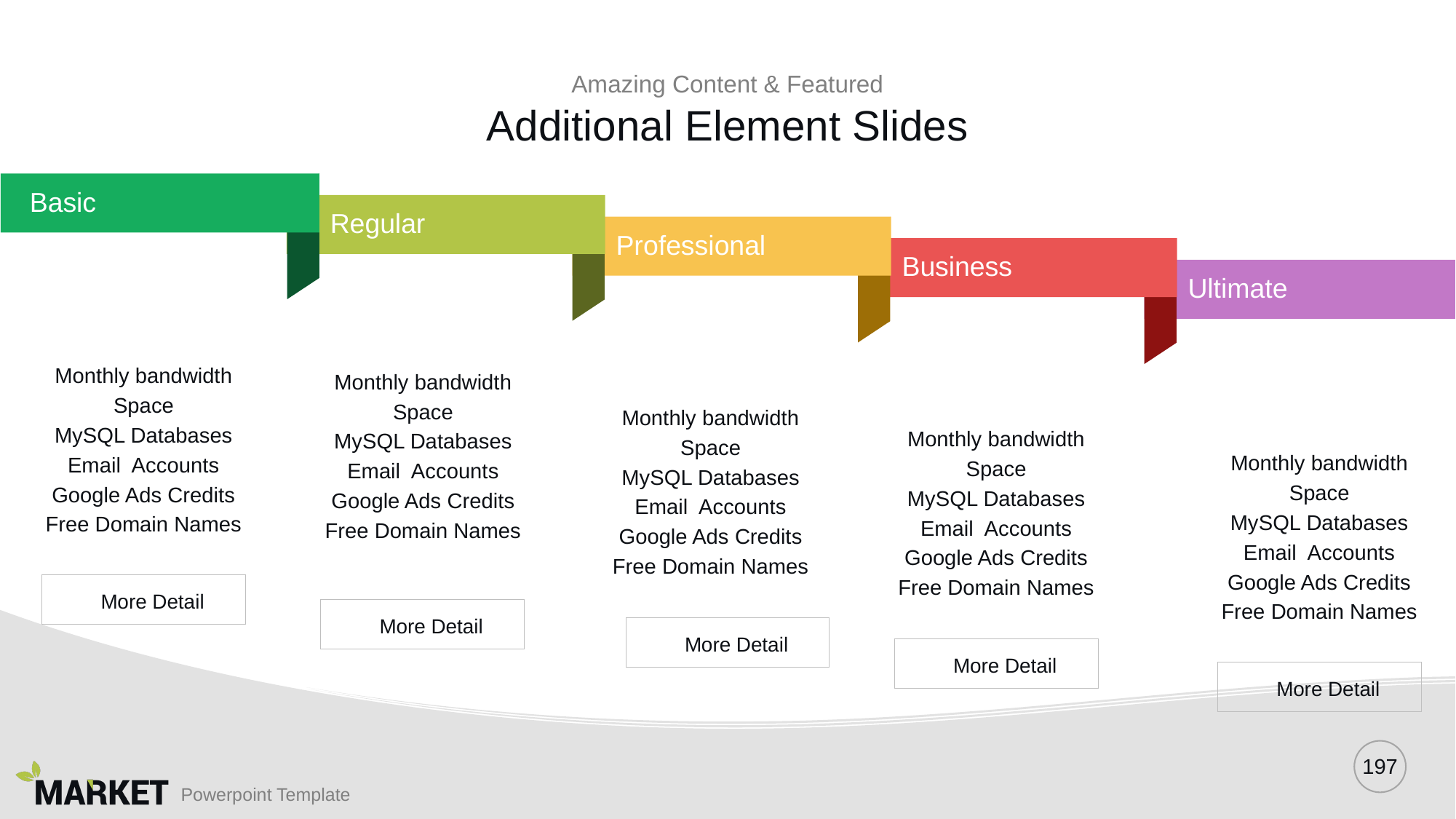

Amazing Content & Featured
# Additional Element Slides
Basic
Regular
Professional

Business

Ultimate

Monthly bandwidth
Space
MySQL Databases
Email  Accounts
Google Ads Credits
Free Domain Names
Monthly bandwidth
Space
MySQL Databases
Email  Accounts
Google Ads Credits
Free Domain Names
Monthly bandwidth
Space
MySQL Databases
Email  Accounts
Google Ads Credits
Free Domain Names
Monthly bandwidth
Space
MySQL Databases
Email  Accounts
Google Ads Credits
Free Domain Names
Monthly bandwidth
Space
MySQL Databases
Email  Accounts
Google Ads Credits
Free Domain Names

More Detail

More Detail

More Detail

More Detail

More Detail